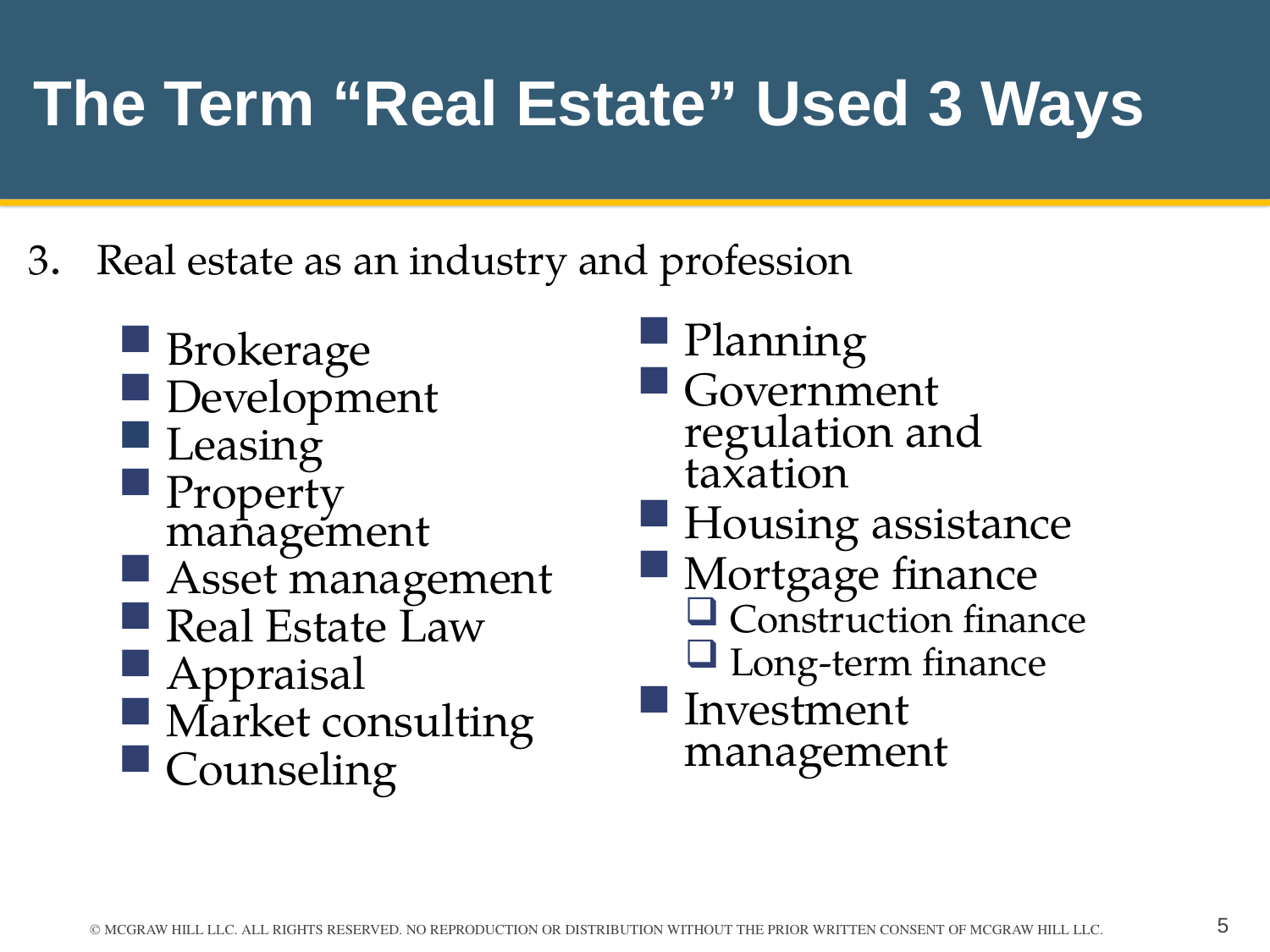

# The Term “Real Estate” Used 3 Ways
3.	Real estate as an industry and profession
Planning
Government regulation and taxation
Housing assistance
Mortgage finance
Construction finance
Long-term finance
Investment management

Brokerage
Development
Leasing
Property management
Asset management
Real Estate Law
Appraisal
Market consulting
Counseling
© MCGRAW HILL LLC. ALL RIGHTS RESERVED. NO REPRODUCTION OR DISTRIBUTION WITHOUT THE PRIOR WRITTEN CONSENT OF MCGRAW HILL LLC.
5